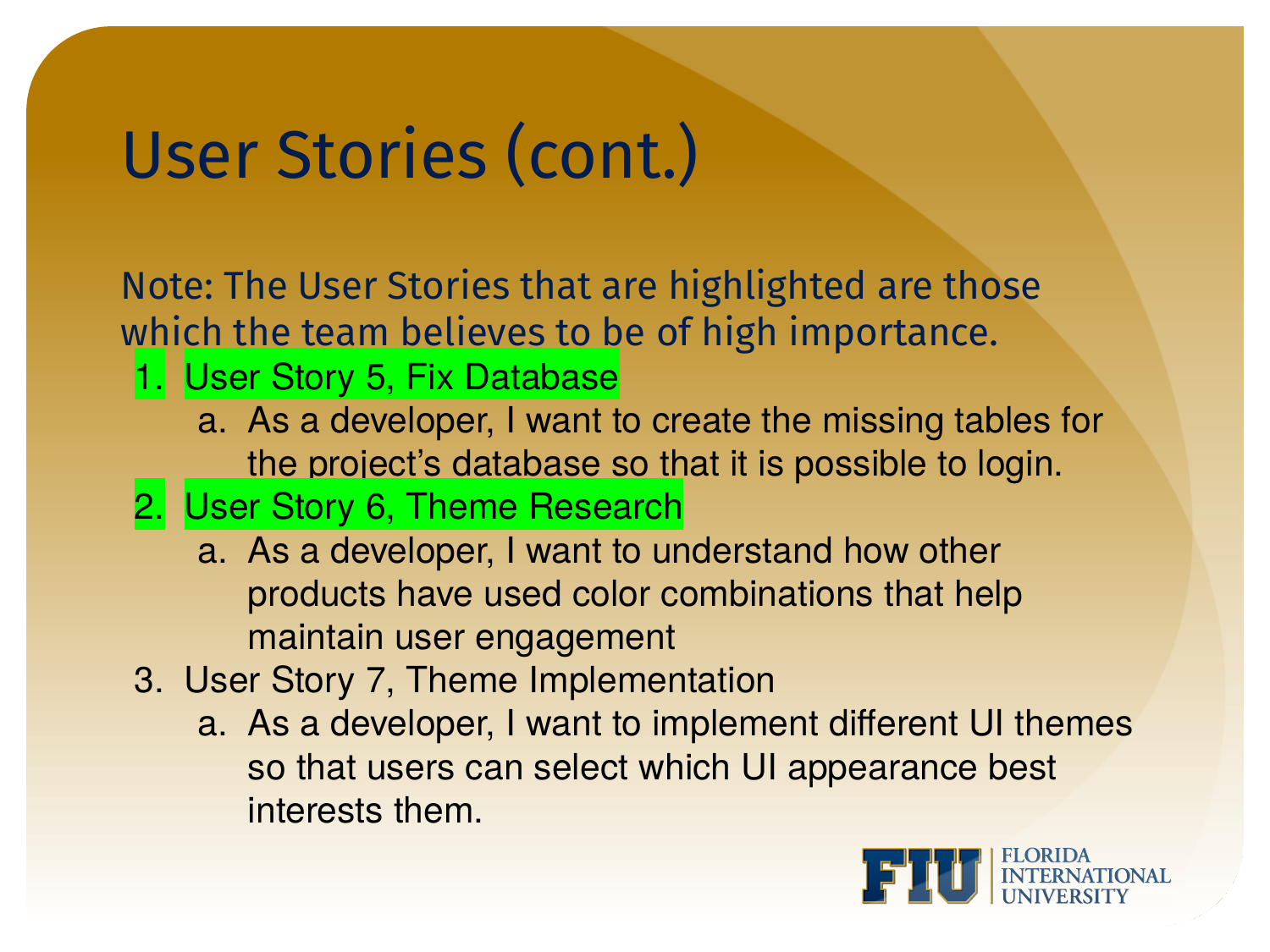

# User Stories (cont.)
Note: The User Stories that are highlighted are those which the team believes to be of high importance.
User Story 5, Fix Database
As a developer, I want to create the missing tables for the project’s database so that it is possible to login.
User Story 6, Theme Research
As a developer, I want to understand how other products have used color combinations that help maintain user engagement
User Story 7, Theme Implementation
As a developer, I want to implement different UI themes so that users can select which UI appearance best interests them.